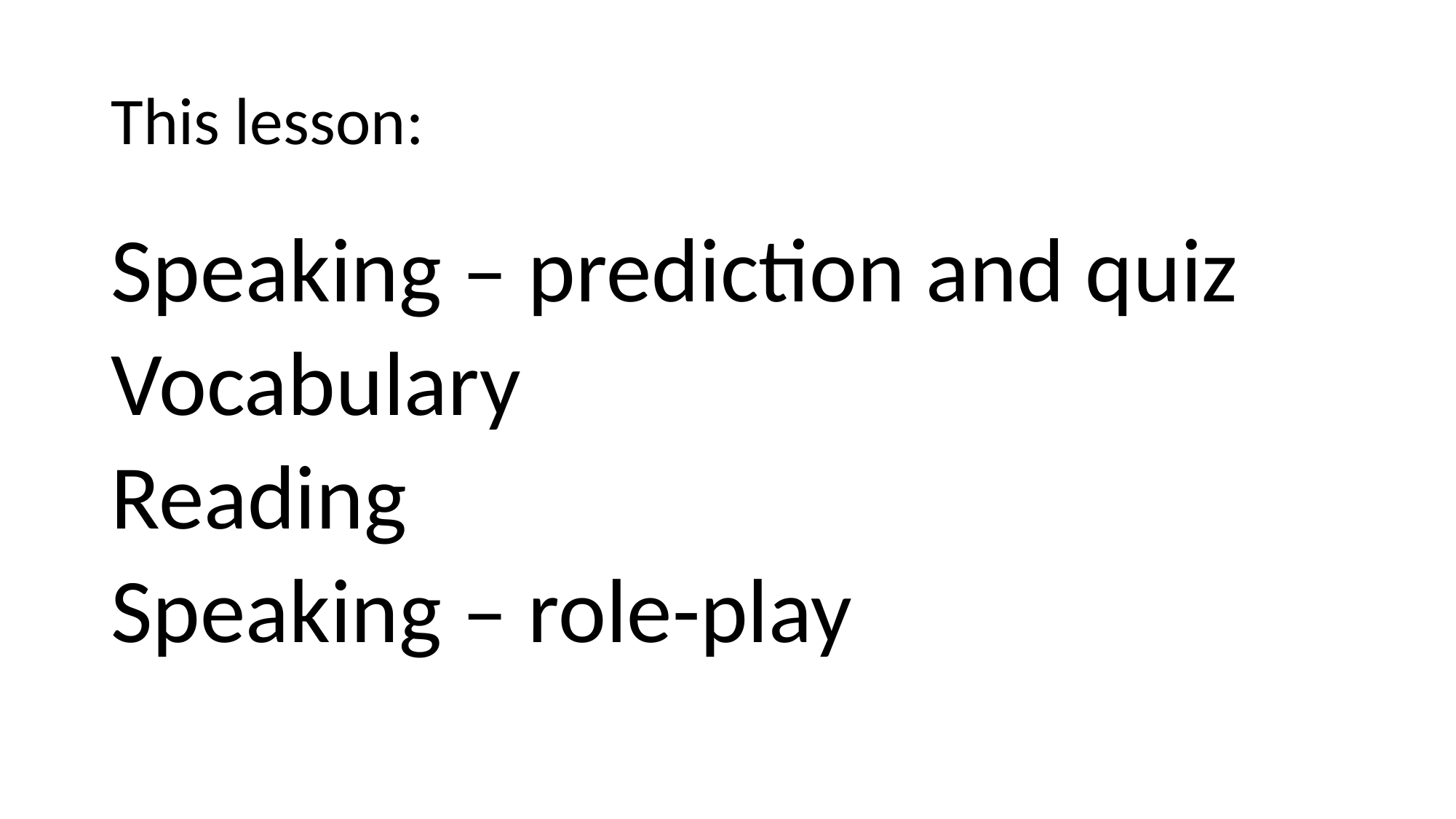

# This lesson:
Speaking – prediction and quiz
Vocabulary
Reading
Speaking – role-play